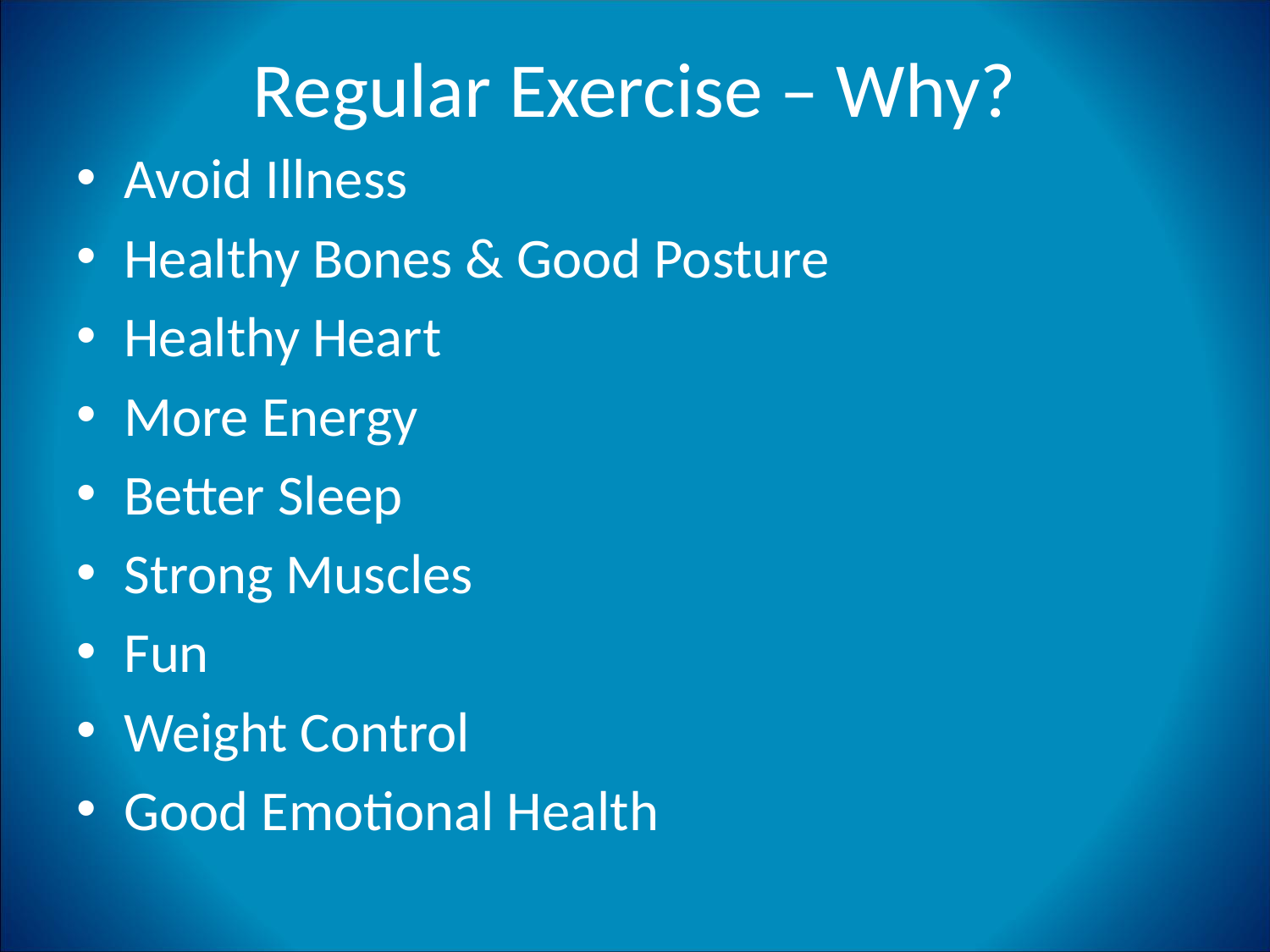

# Regular Exercise – Why?
Avoid Illness
Healthy Bones & Good Posture
Healthy Heart
More Energy
Better Sleep
Strong Muscles
Fun
Weight Control
Good Emotional Health